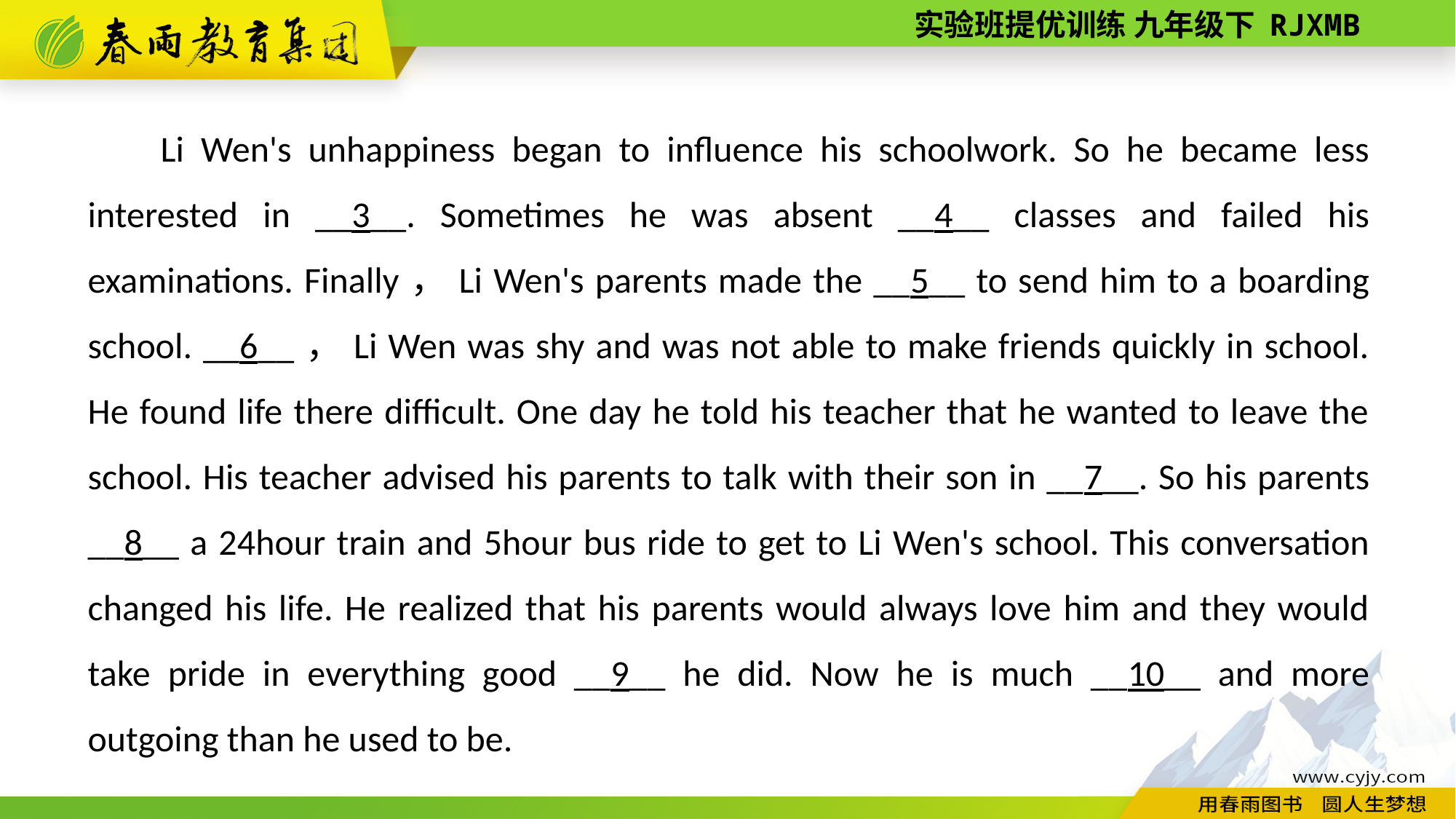

Li Wen's unhappiness began to influence his schoolwork. So he became less interested in __3__. Sometimes he was absent __4__ classes and failed his examinations. Finally，Li Wen's parents made the __5__ to send him to a boarding school. __6__，Li Wen was shy and was not able to make friends quickly in school. He found life there difficult. One day he told his teacher that he wanted to leave the school. His teacher advised his parents to talk with their son in __7__. So his parents __8__ a 24­hour train and 5­hour bus ride to get to Li Wen's school. This conversation changed his life. He realized that his parents would always love him and they would take pride in everything good __9__ he did. Now he is much __10__ and more outgoing than he used to be.